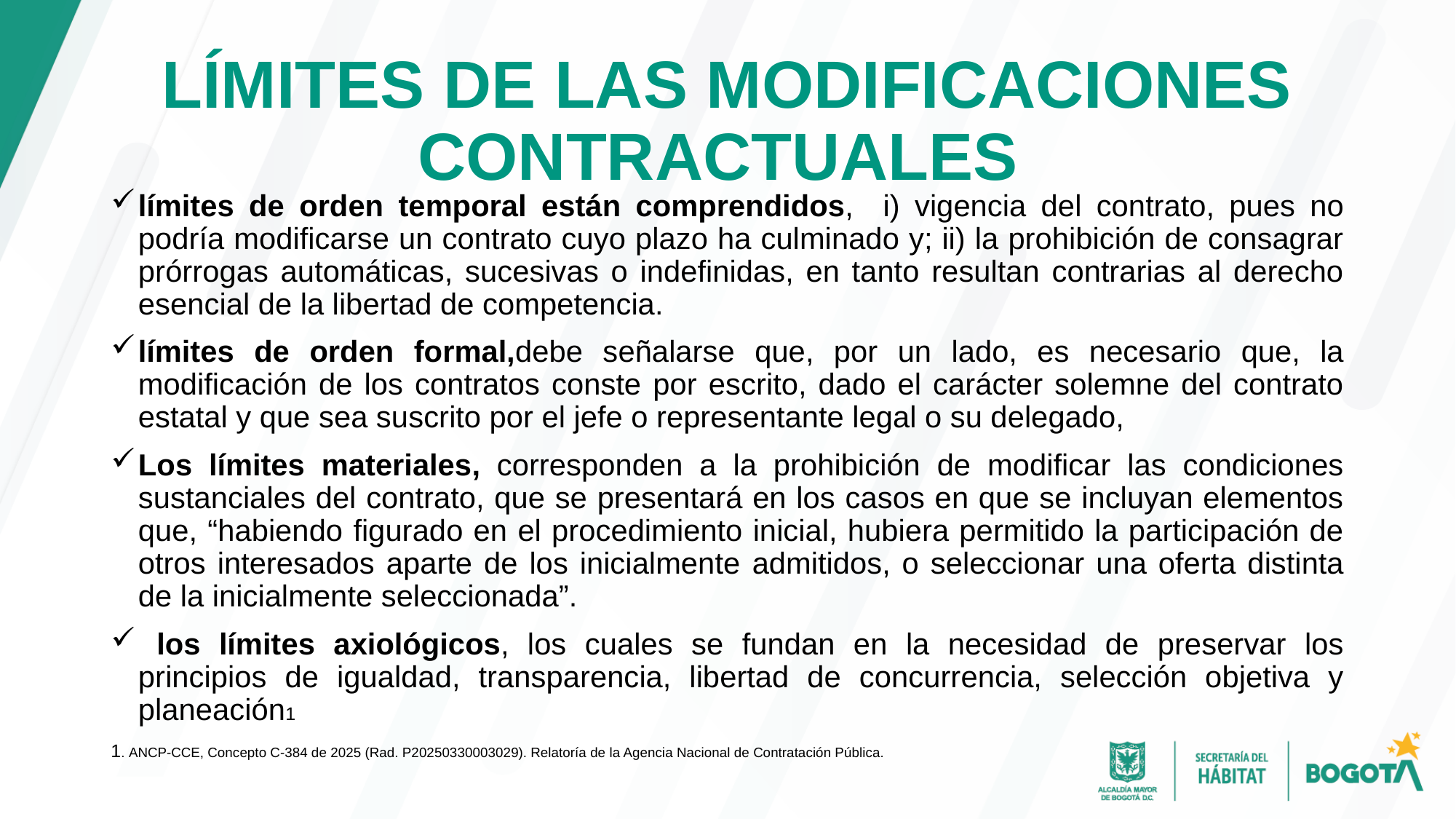

# LÍMITES DE LAS MODIFICACIONES CONTRACTUALES
límites de orden temporal están comprendidos,  i) vigencia del contrato, pues no podría modificarse un contrato cuyo plazo ha culminado y; ii) la prohibición de consagrar prórrogas automáticas, sucesivas o indefinidas, en tanto resultan contrarias al derecho esencial de la libertad de competencia.
límites de orden formal,debe señalarse que, por un lado, es necesario que, la modificación de los contratos conste por escrito, dado el carácter solemne del contrato estatal y que sea suscrito por el jefe o representante legal o su delegado,
Los límites materiales, corresponden a la prohibición de modificar las condiciones sustanciales del contrato, que se presentará en los casos en que se incluyan elementos que, “habiendo figurado en el procedimiento inicial, hubiera permitido la participación de otros interesados aparte de los inicialmente admitidos, o seleccionar una oferta distinta de la inicialmente seleccionada”.
 los límites axiológicos, los cuales se fundan en la necesidad de preservar los principios de igualdad, transparencia, libertad de concurrencia, selección objetiva y planeación1
1. ANCP-CCE, Concepto C-384 de 2025 (Rad. P20250330003029). Relatoría de la Agencia Nacional de Contratación Pública.